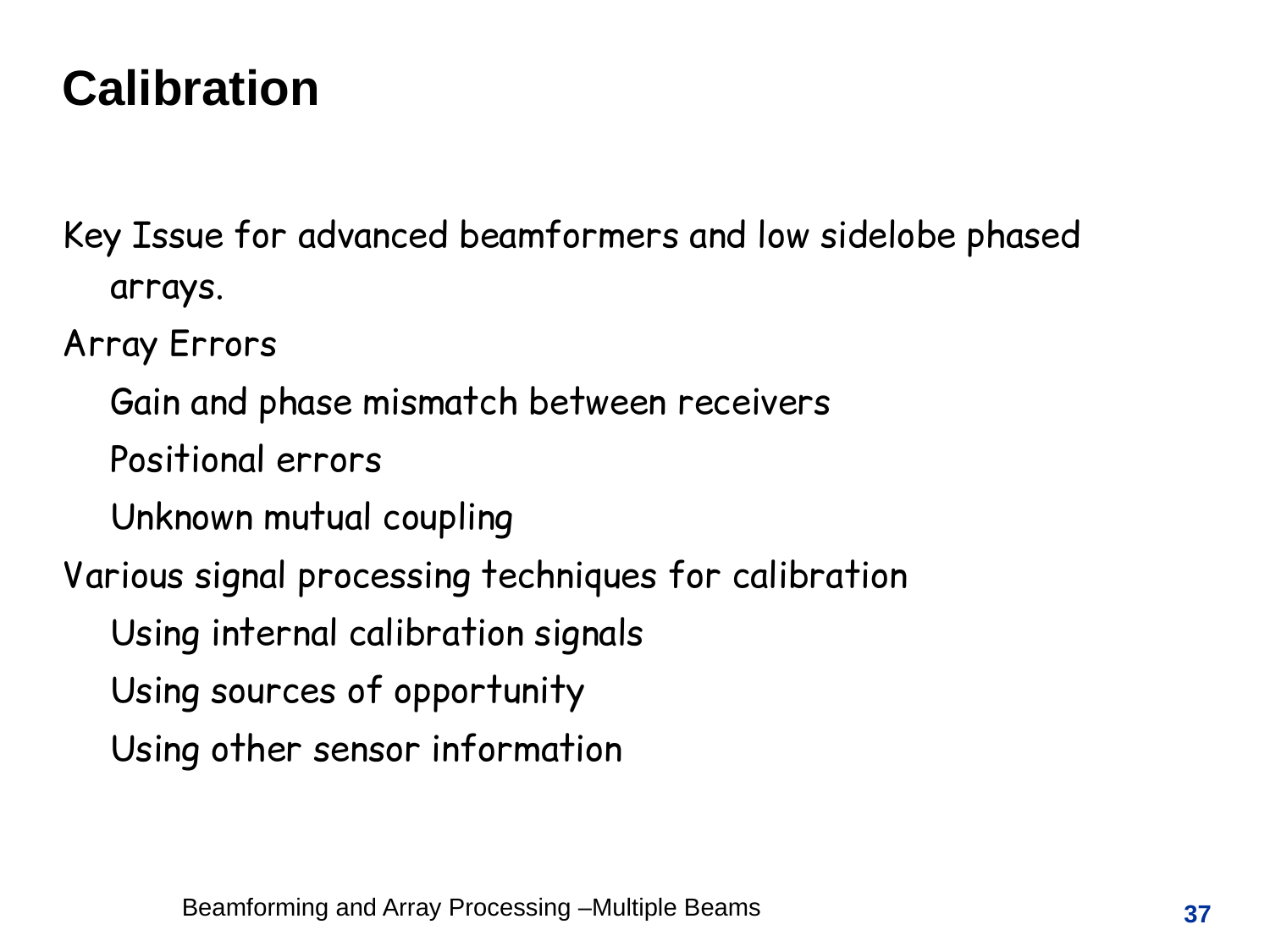

Calibration
Key Issue for advanced beamformers and low sidelobe phased arrays.
Array Errors
	Gain and phase mismatch between receivers
	Positional errors
	Unknown mutual coupling
Various signal processing techniques for calibration
	Using internal calibration signals
	Using sources of opportunity
	Using other sensor information
37